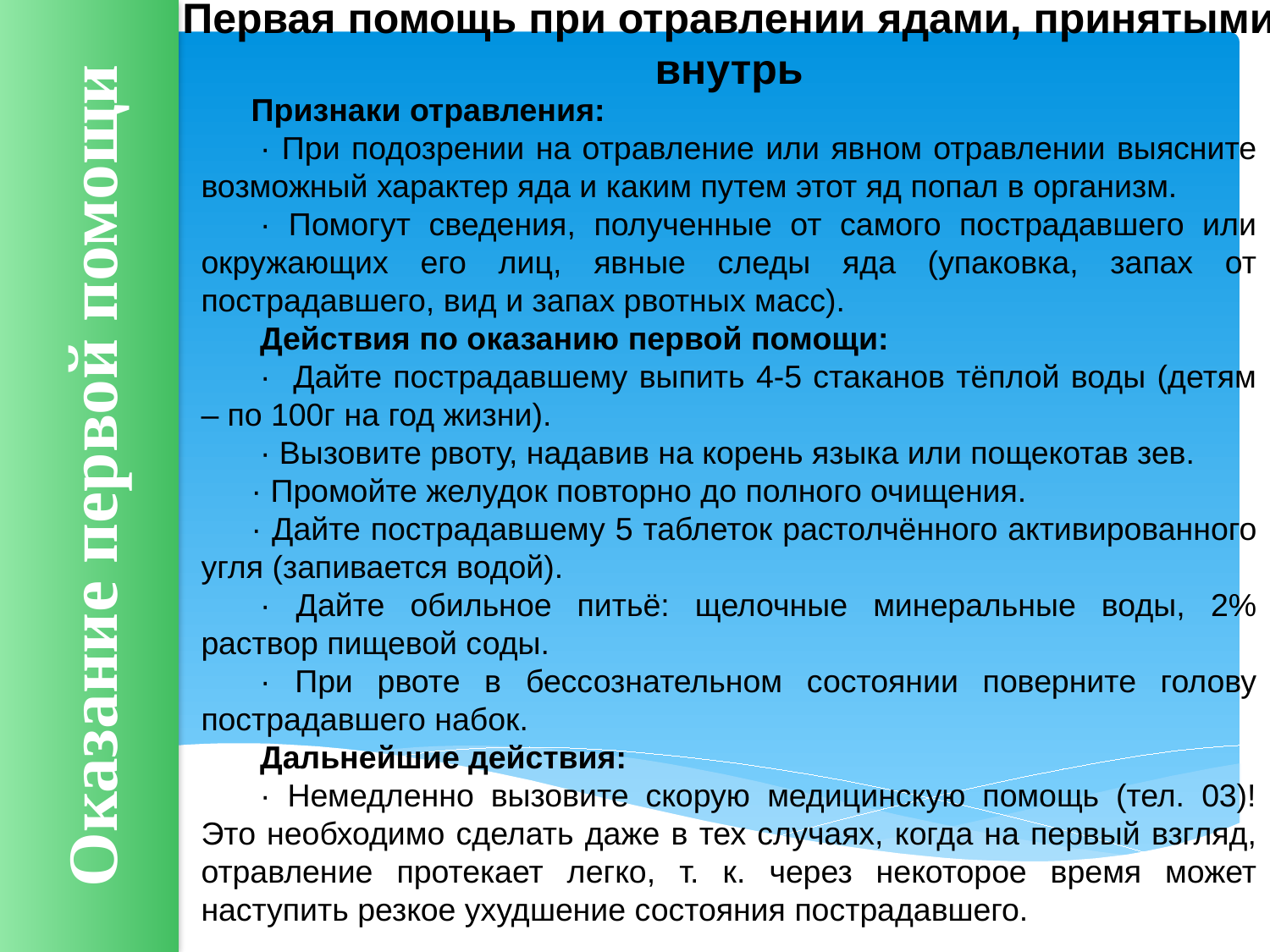

Первая помощь при отравлении ядами, принятыми внутрь

Признаки отравления:
 · При подозрении на отравление или явном отравлении выясните возможный характер яда и каким путем этот яд попал в организм.
 · Помогут сведения, полученные от самого пострадавшего или окружающих его лиц, явные следы яда (упаковка, запах от пострадавшего, вид и запах рвотных масс).
 Действия по оказанию первой помощи:
 ·  Дайте пострадавшему выпить 4-5 стаканов тёплой воды (детям – по 100г на год жизни).
 · Вызовите рвоту, надавив на корень языка или пощекотав зев.
· Промойте желудок повторно до полного очищения.
· Дайте пострадавшему 5 таблеток растолчённого активированного угля (запивается водой).
 · Дайте обильное питьё: щелочные минеральные воды, 2% раствор пищевой соды.
 · При рвоте в бессознательном состоянии поверните голову пострадавшего набок.
 Дальнейшие действия:
 · Немедленно вызовите скорую медицинскую помощь (тел. 03)! Это необходимо сделать даже в тех случаях, когда на первый взгляд, отравление протекает легко, т. к. через некоторое время может наступить резкое ухудшение состояния пострадавшего.
Оказание первой помощи